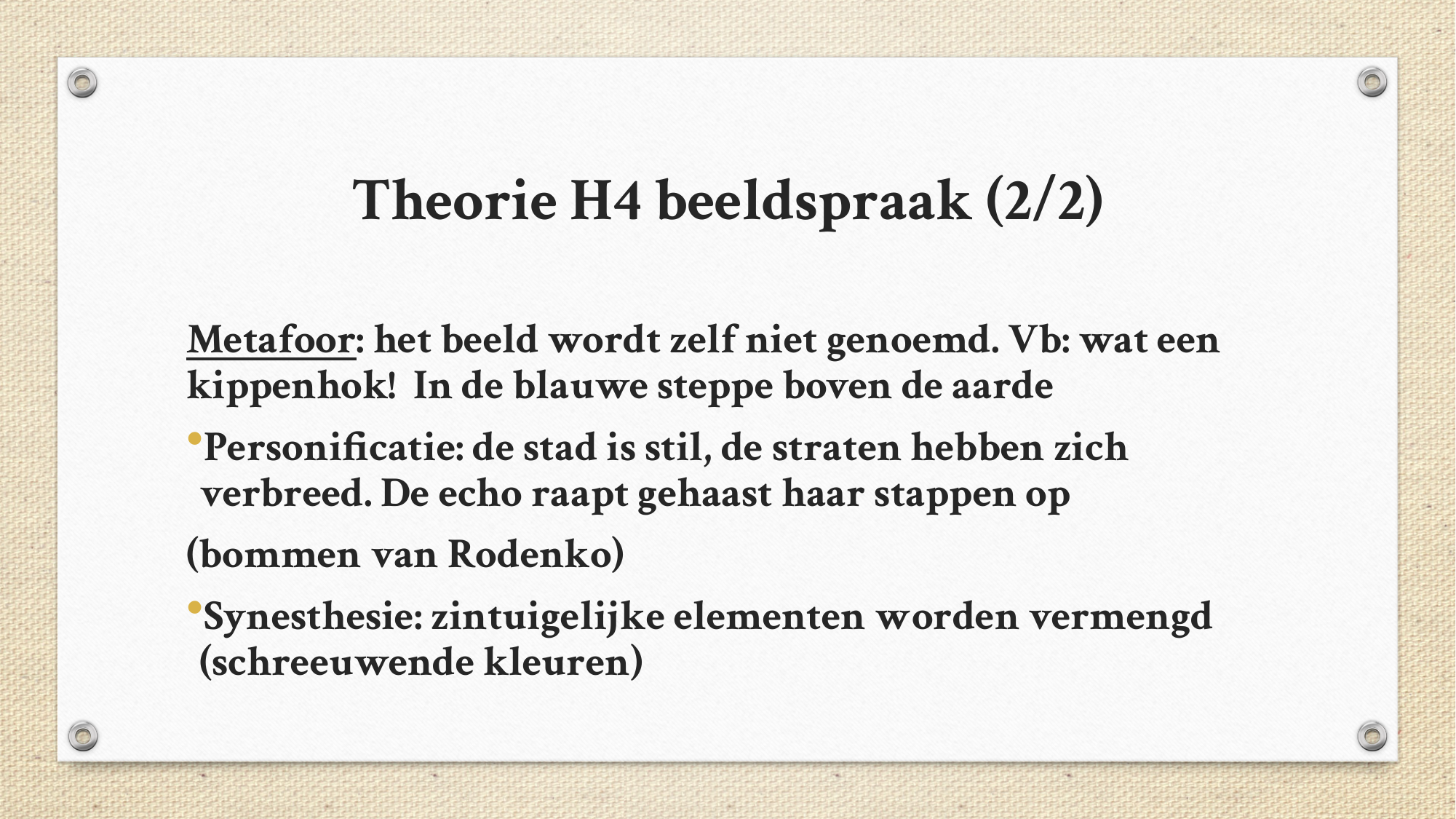

# Theorie H4 beeldspraak (2/2)
Metafoor: het beeld wordt zelf niet genoemd. Vb: wat een kippenhok!  In de blauwe steppe boven de aarde
Personificatie: de stad is stil, de straten hebben zich verbreed. De echo raapt gehaast haar stappen op
(bommen van Rodenko)
Synesthesie: zintuigelijke elementen worden vermengd (schreeuwende kleuren)